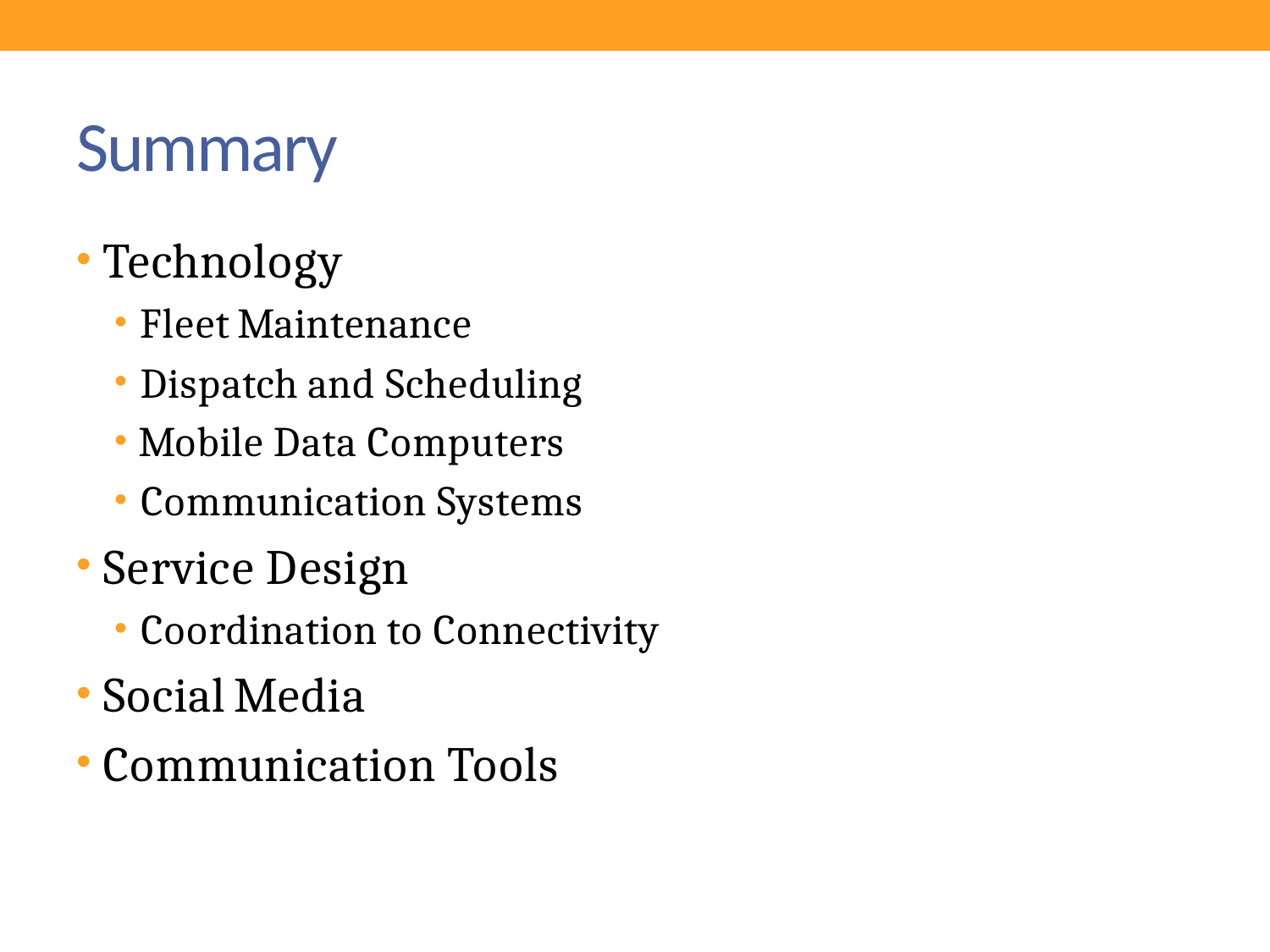

# Summary
Technology
Fleet Maintenance
Dispatch and Scheduling
Mobile Data Computers
Communication Systems
Service Design
Coordination to Connectivity
Social Media
Communication Tools